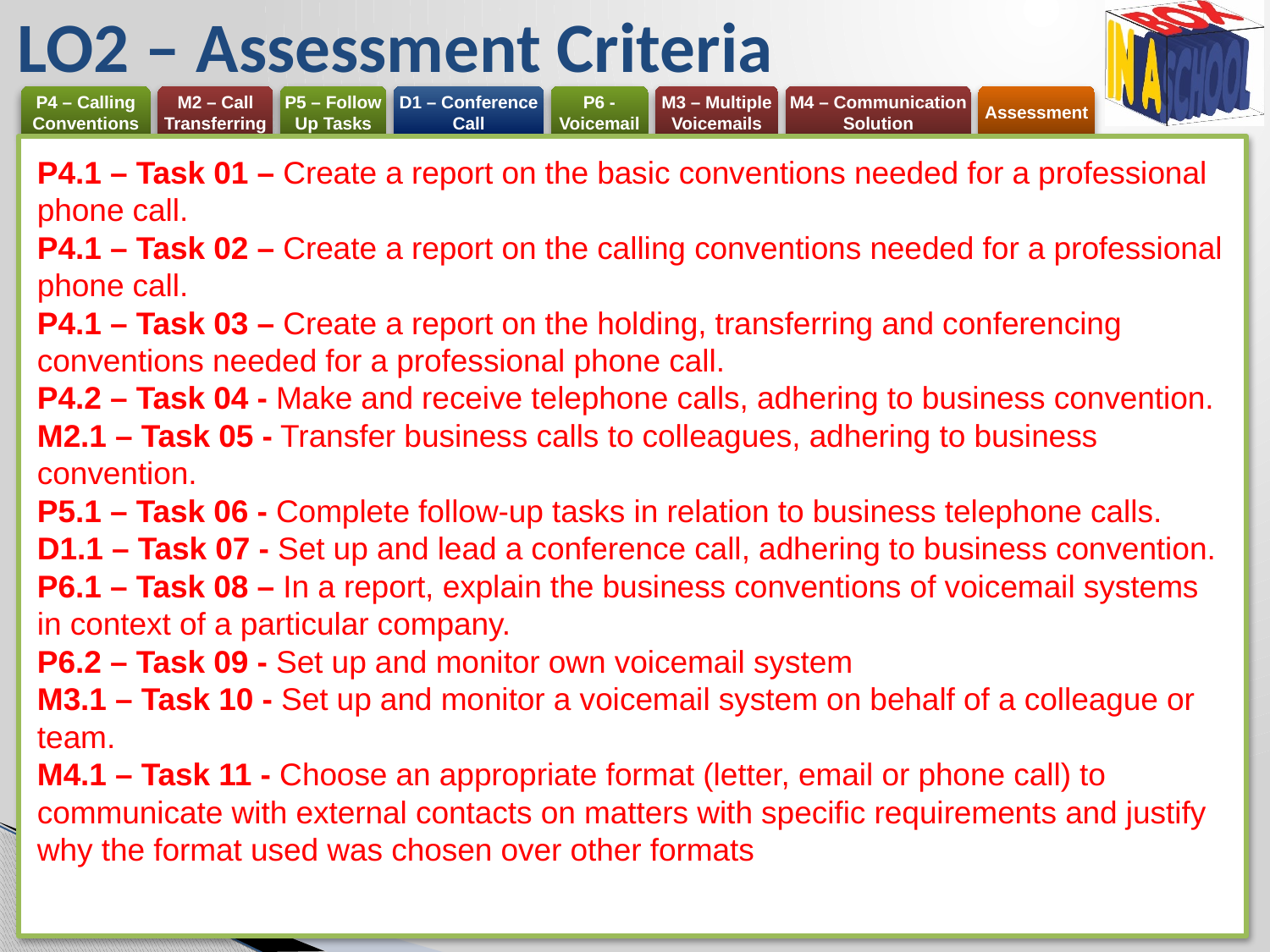

# LO2 – Assessment Criteria
P4.1 – Task 01 – Create a report on the basic conventions needed for a professional phone call.
P4.1 – Task 02 – Create a report on the calling conventions needed for a professional phone call.
P4.1 – Task 03 – Create a report on the holding, transferring and conferencing conventions needed for a professional phone call.
P4.2 – Task 04 - Make and receive telephone calls, adhering to business convention.
M2.1 – Task 05 - Transfer business calls to colleagues, adhering to business convention.
P5.1 – Task 06 - Complete follow-up tasks in relation to business telephone calls.
D1.1 – Task 07 - Set up and lead a conference call, adhering to business convention.
P6.1 – Task 08 – In a report, explain the business conventions of voicemail systems in context of a particular company.
P6.2 – Task 09 - Set up and monitor own voicemail system
M3.1 – Task 10 - Set up and monitor a voicemail system on behalf of a colleague or team.
M4.1 – Task 11 - Choose an appropriate format (letter, email or phone call) to communicate with external contacts on matters with specific requirements and justify why the format used was chosen over other formats